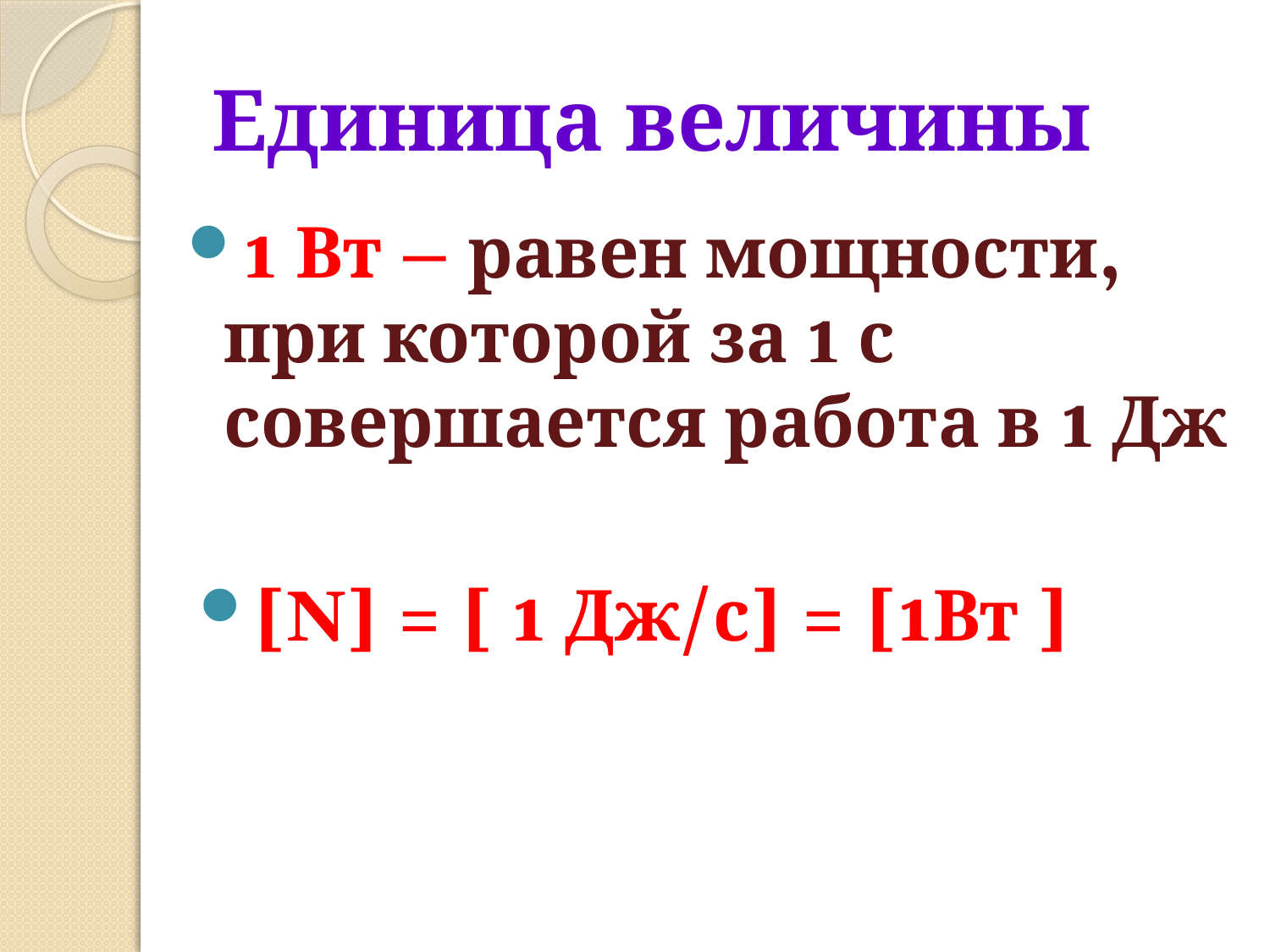

# Единица величины
1 Вт – равен мощности, при которой за 1 с совершается работа в 1 Дж

[N] = [ 1 Дж/с] = [1Вт ]